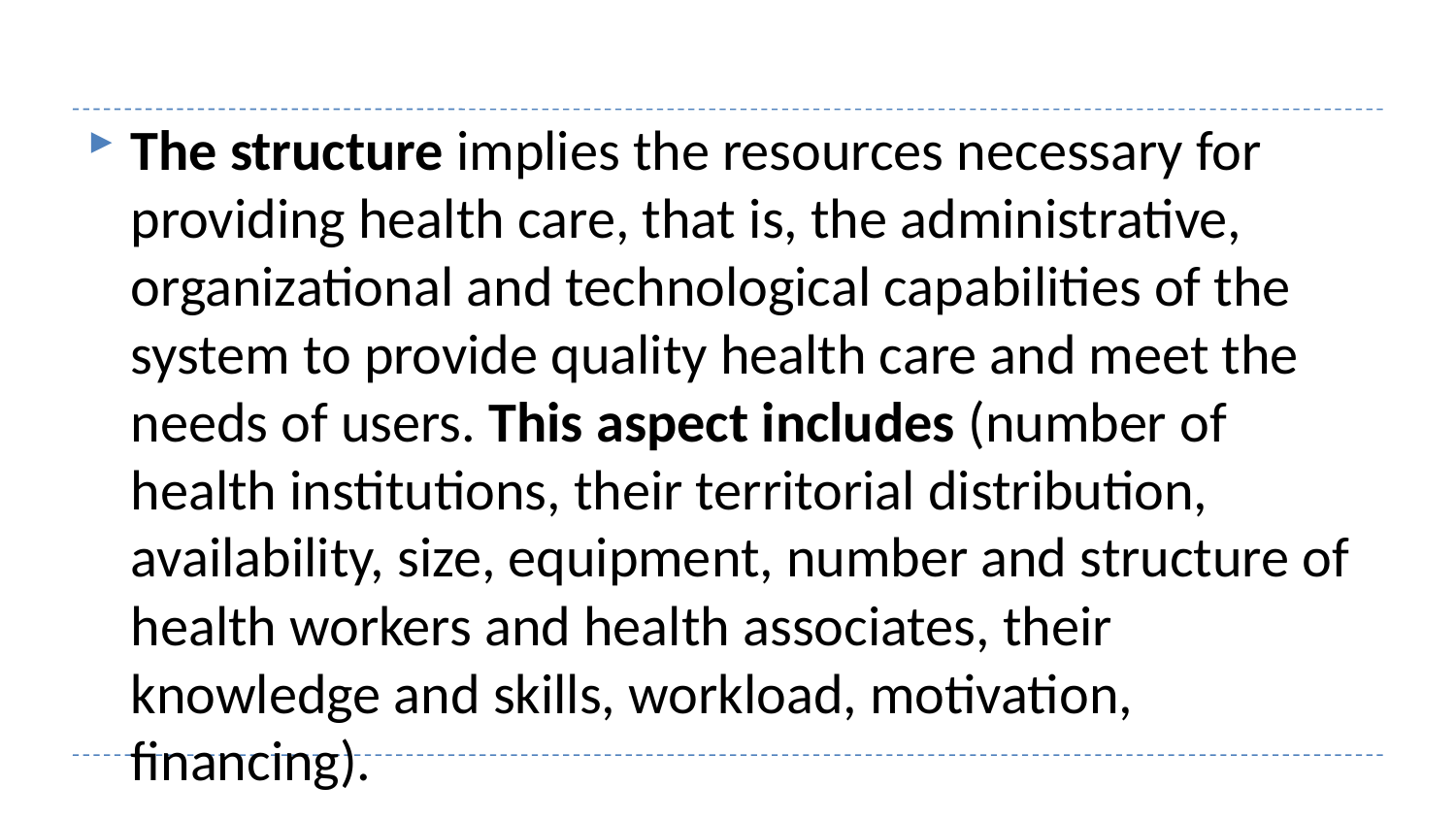

#
The structure implies the resources necessary for providing health care, that is, the administrative, organizational and technological capabilities of the system to provide quality health care and meet the needs of users. This aspect includes (number of health institutions, their territorial distribution, availability, size, equipment, number and structure of health workers and health associates, their knowledge and skills, workload, motivation, financing).